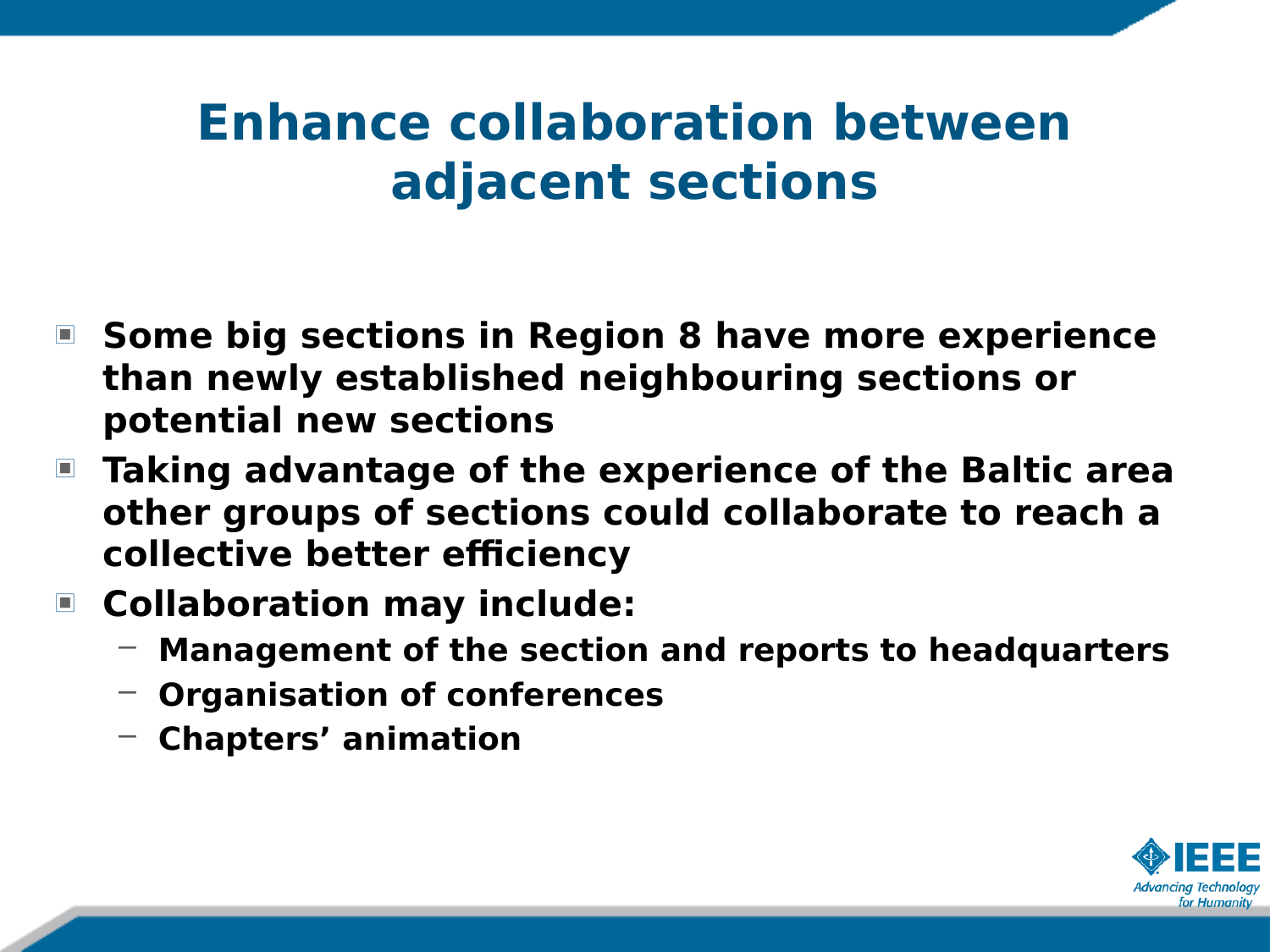

# Enhance collaboration between adjacent sections
Some big sections in Region 8 have more experience than newly established neighbouring sections or potential new sections
Taking advantage of the experience of the Baltic area other groups of sections could collaborate to reach a collective better efficiency
Collaboration may include:
Management of the section and reports to headquarters
Organisation of conferences
Chapters’ animation